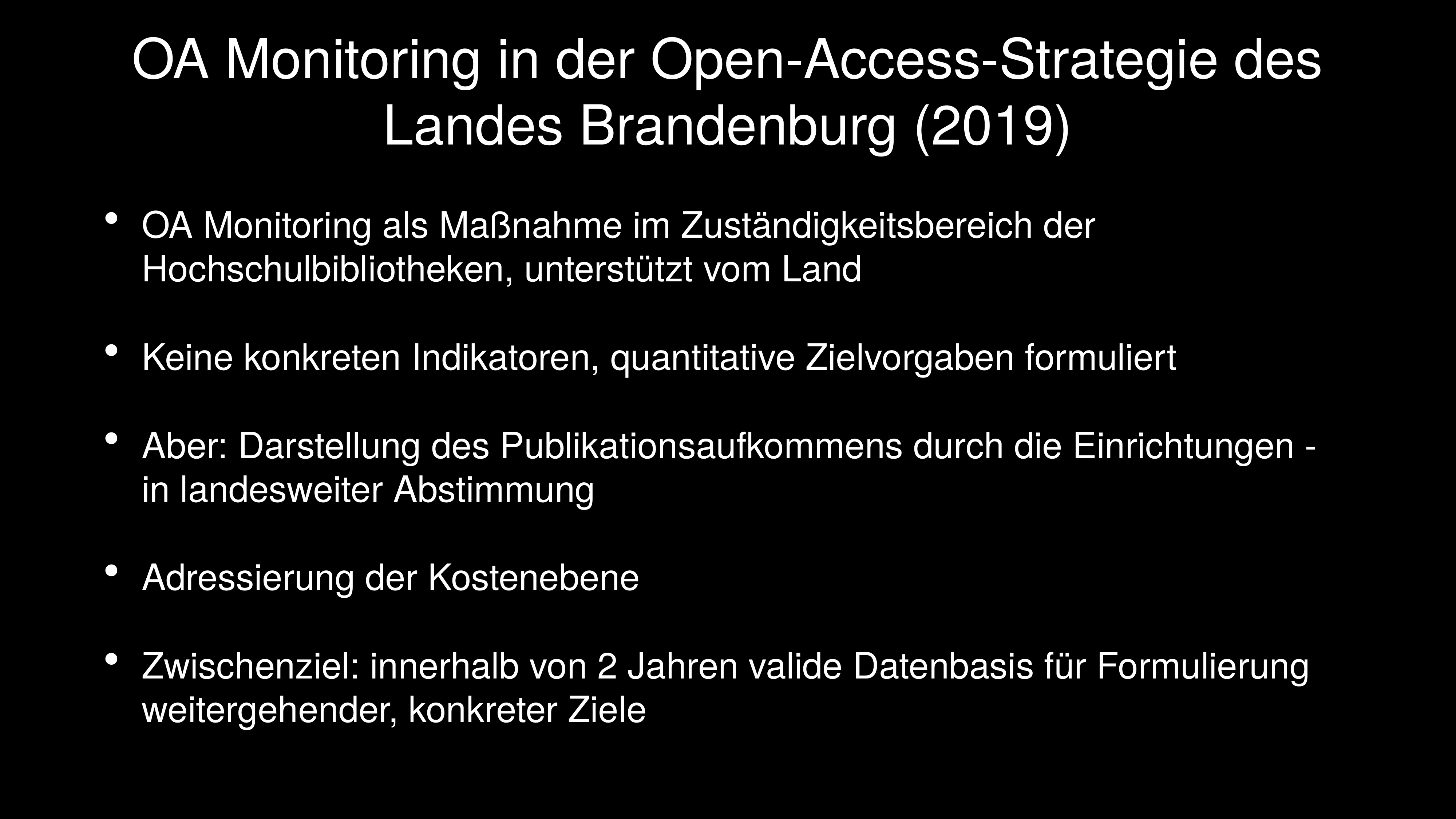

# OA Monitoring in der Open-Access-Strategie des Landes Brandenburg (2019)
OA Monitoring als Maßnahme im Zuständigkeitsbereich der Hochschulbibliotheken, unterstützt vom Land
Keine konkreten Indikatoren, quantitative Zielvorgaben formuliert
Aber: Darstellung des Publikationsaufkommens durch die Einrichtungen - in landesweiter Abstimmung
Adressierung der Kostenebene
Zwischenziel: innerhalb von 2 Jahren valide Datenbasis für Formulierung weitergehender, konkreter Ziele